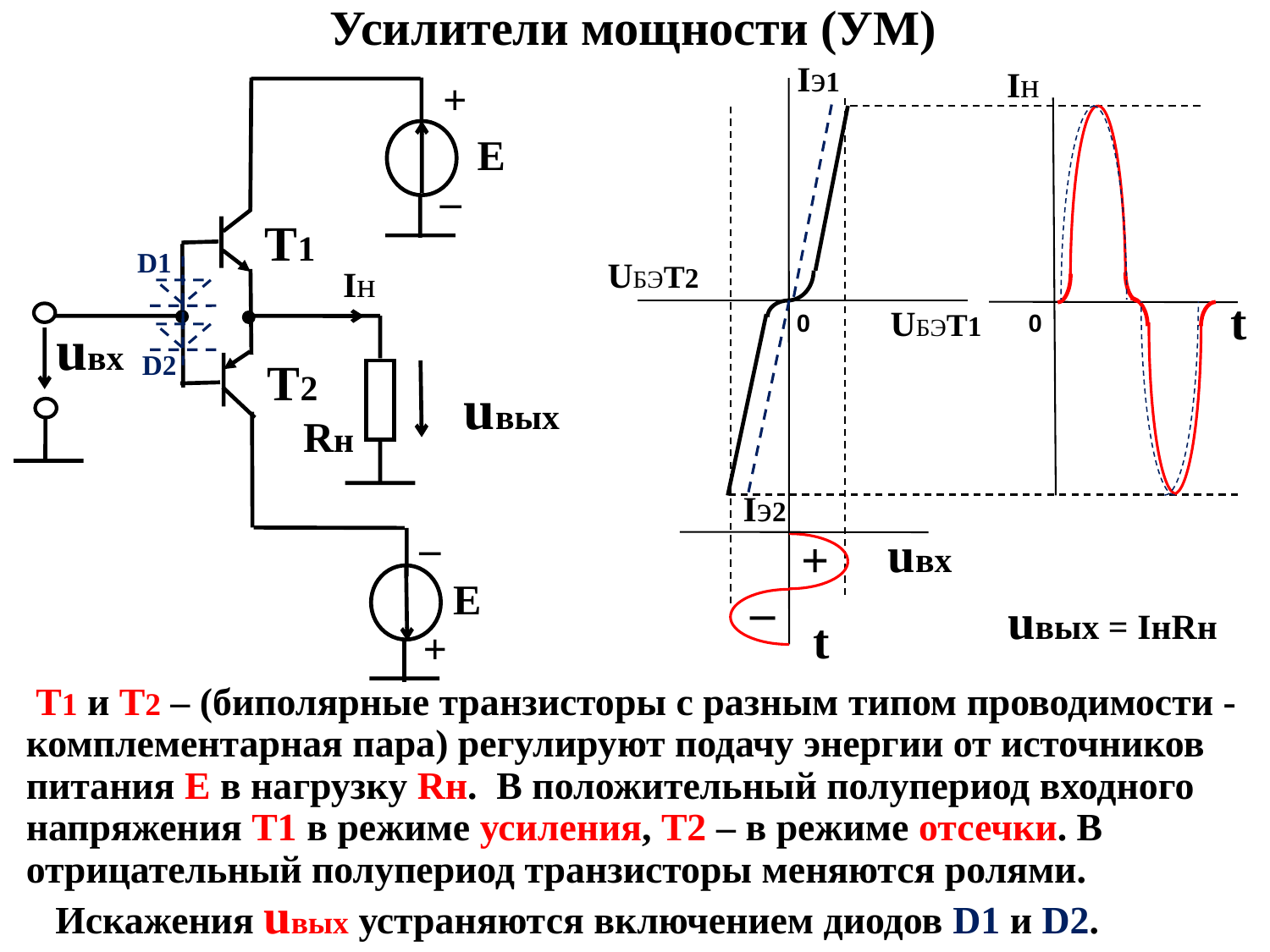

Усилители мощности (УМ)
Iэ1

UБЭТ1
0
Iн

UБЭТ2

t

0

Iэ2
uвх
+

‒
uвых = IнRн

t
+

Е
‒

Т1

uвх

Т2

uвых

Rн

‒

Е
+
Iн

D1

D2
 Т1 и Т2 – (биполярные транзисторы с разным типом проводимости - комплементарная пара) регулируют подачу энергии от источников питания Е в нагрузку Rн.  В положительный полупериод входного напряжения Т1 в режиме усиления, Т2 – в режиме отсечки. В отрицательный полупериод транзисторы меняются ролями.
   Искажения uвых устраняются включением диодов D1 и D2.